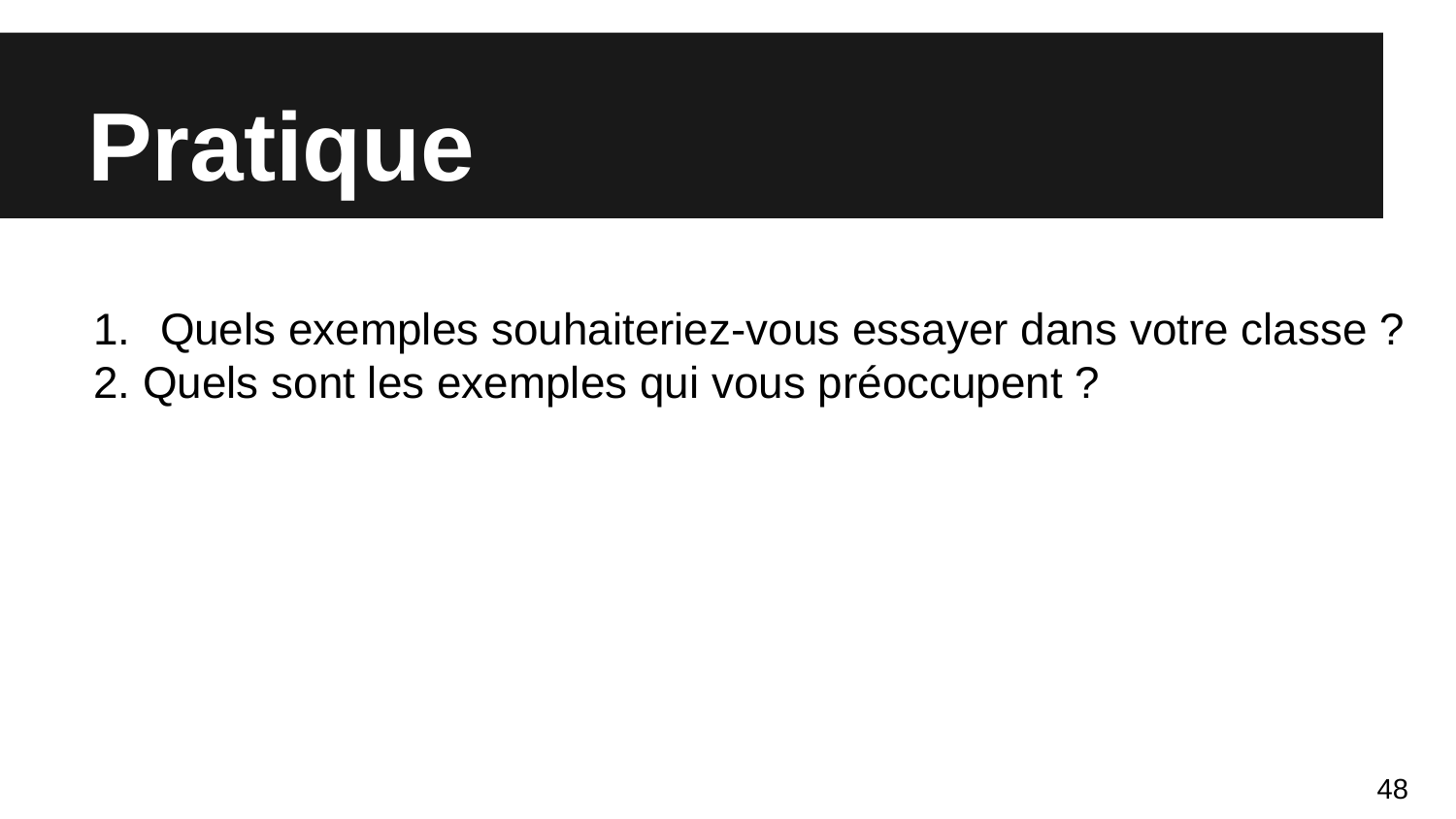

# Pratique

Quels exemples souhaiteriez-vous essayer dans votre classe ?
2. Quels sont les exemples qui vous préoccupent ?
48